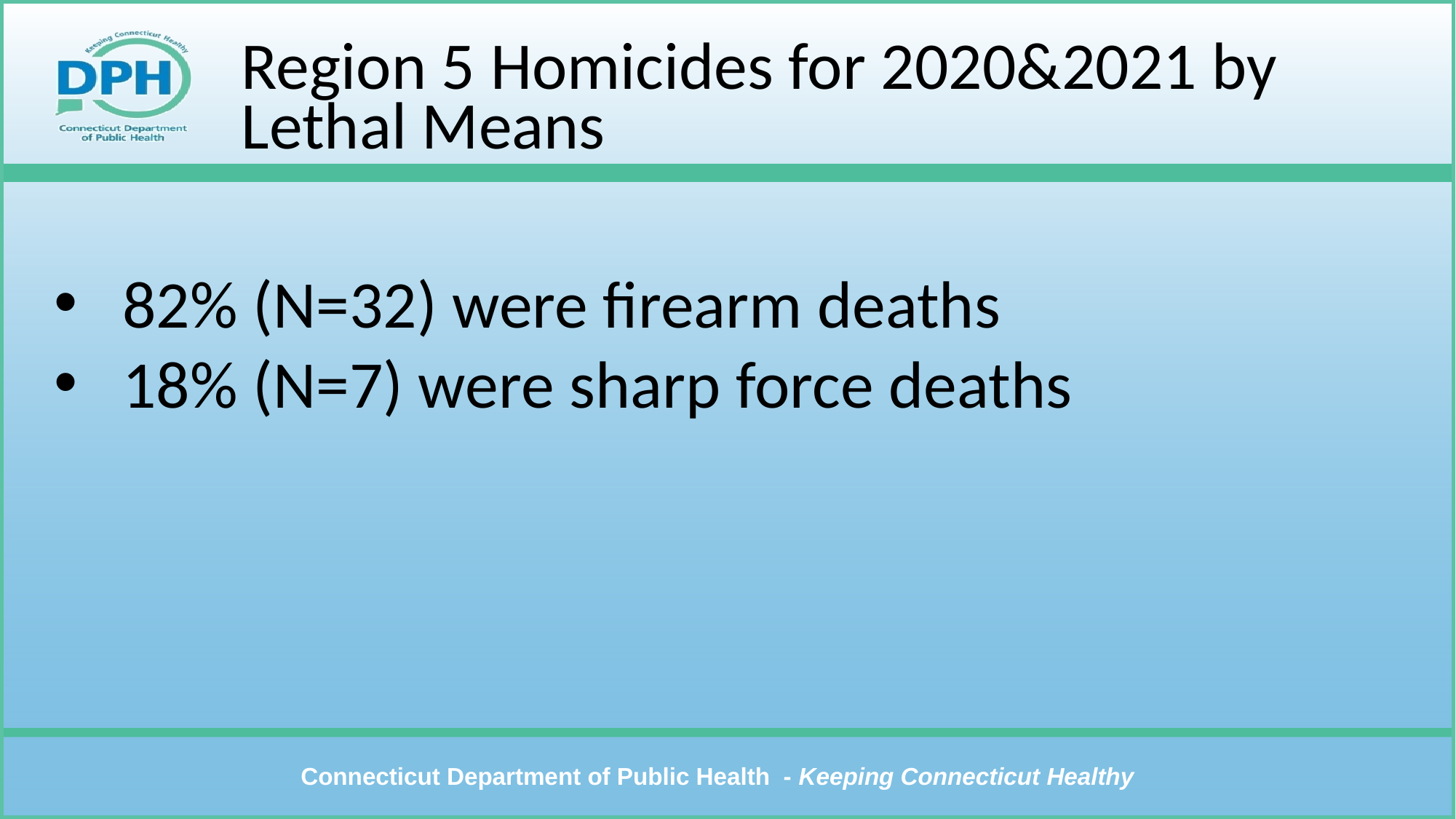

# Region 5 Homicides for 2020&2021 by Lethal Means

82% (N=32) were firearm deaths
18% (N=7) were sharp force deaths